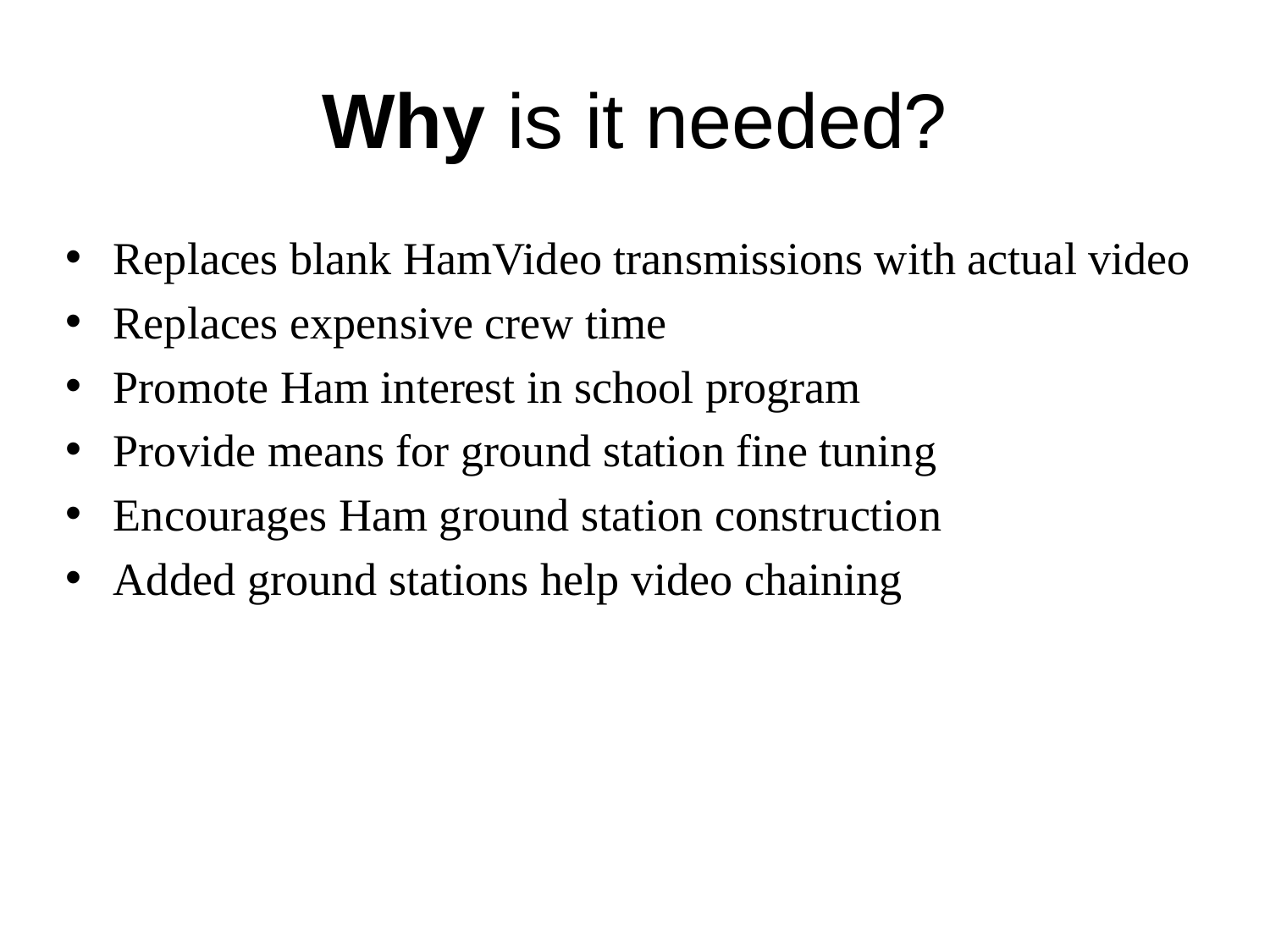

# Why is it needed?
Replaces blank HamVideo transmissions with actual video
Replaces expensive crew time
Promote Ham interest in school program
Provide means for ground station fine tuning
Encourages Ham ground station construction
Added ground stations help video chaining